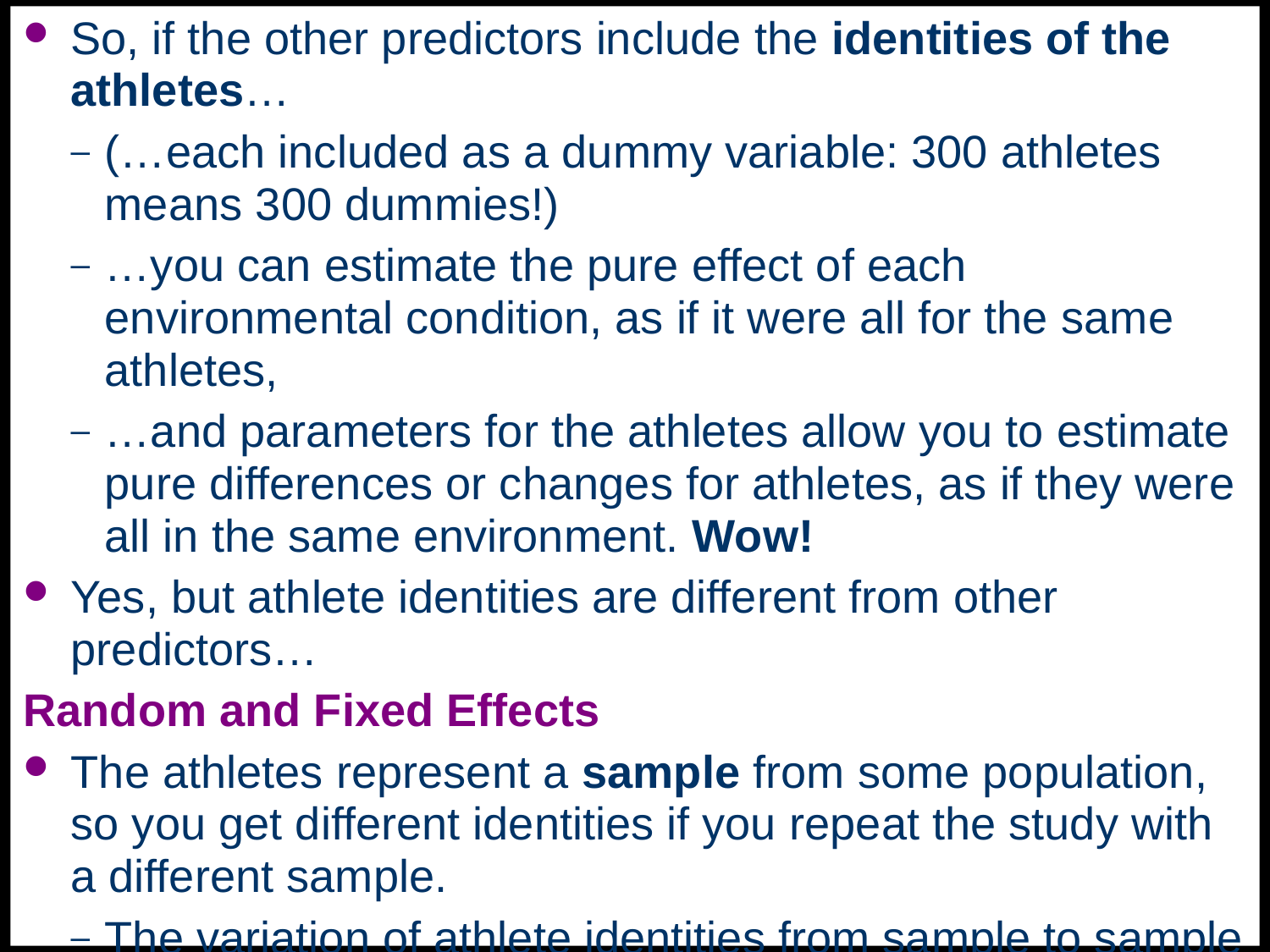

So, if the other predictors include the identities of the athletes…
(…each included as a dummy variable: 300 athletes means 300 dummies!)
…you can estimate the pure effect of each environmental condition, as if it were all for the same athletes,
…and parameters for the athletes allow you to estimate pure differences or changes for athletes, as if they were all in the same environment. Wow!
Yes, but athlete identities are different from other predictors…
Random and Fixed Effects
The athletes represent a sample from some population, so you get different identities if you repeat the study with a different sample.
The variation of athlete identities from sample to sample is random.
Hence athlete identity is a random effect.
But the identities of snow condition don't change from one sample to another.  The identities are fixed, at whatever levels you choose.
Hence snow condition is a fixed effect.
A mix of fixed and random effects is thus a mixed model.
Other names for mixed models: hierarchical or multilevel.